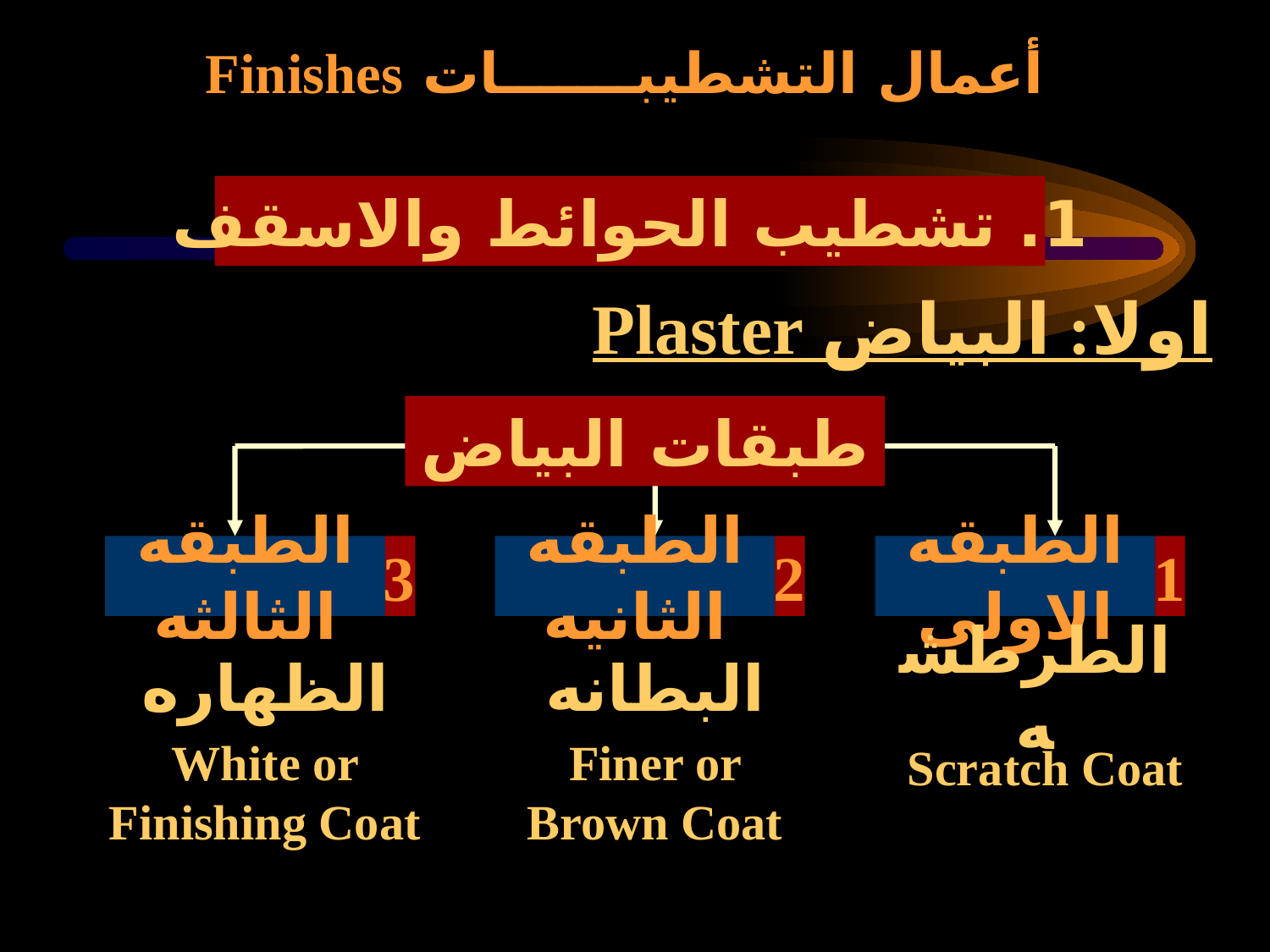

أعمال التشطيبـــــــات Finishes
1. تشطيب الحوائط والاسقف
اولا: البياض Plaster
طبقات البياض

الطبقه الثالثه
3
الطبقه الثانيه
2
الطبقه الاولى
1
الظهاره
البطانه
الطرطشه
White or Finishing Coat
Finer or Brown Coat
Scratch Coat